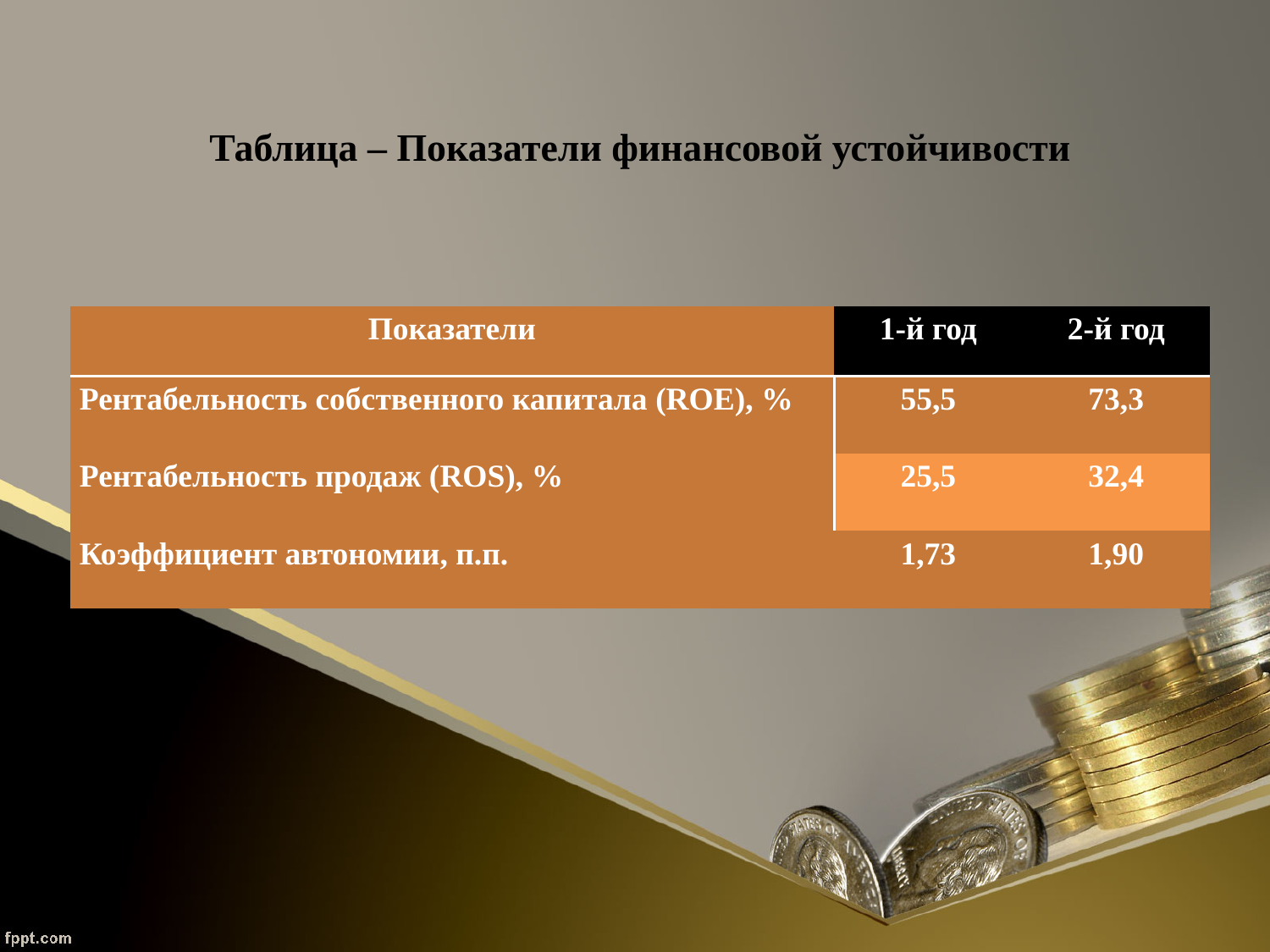

Таблица – Показатели финансовой устойчивости

| Показатели | 1-й год | 2-й год |
| --- | --- | --- |
| Рентабельность собственного капитала (ROE), % | 55,5 | 73,3 |
| Рентабельность продаж (ROS), % | 25,5 | 32,4 |
| Коэффициент автономии, п.п. | 1,73 | 1,90 |